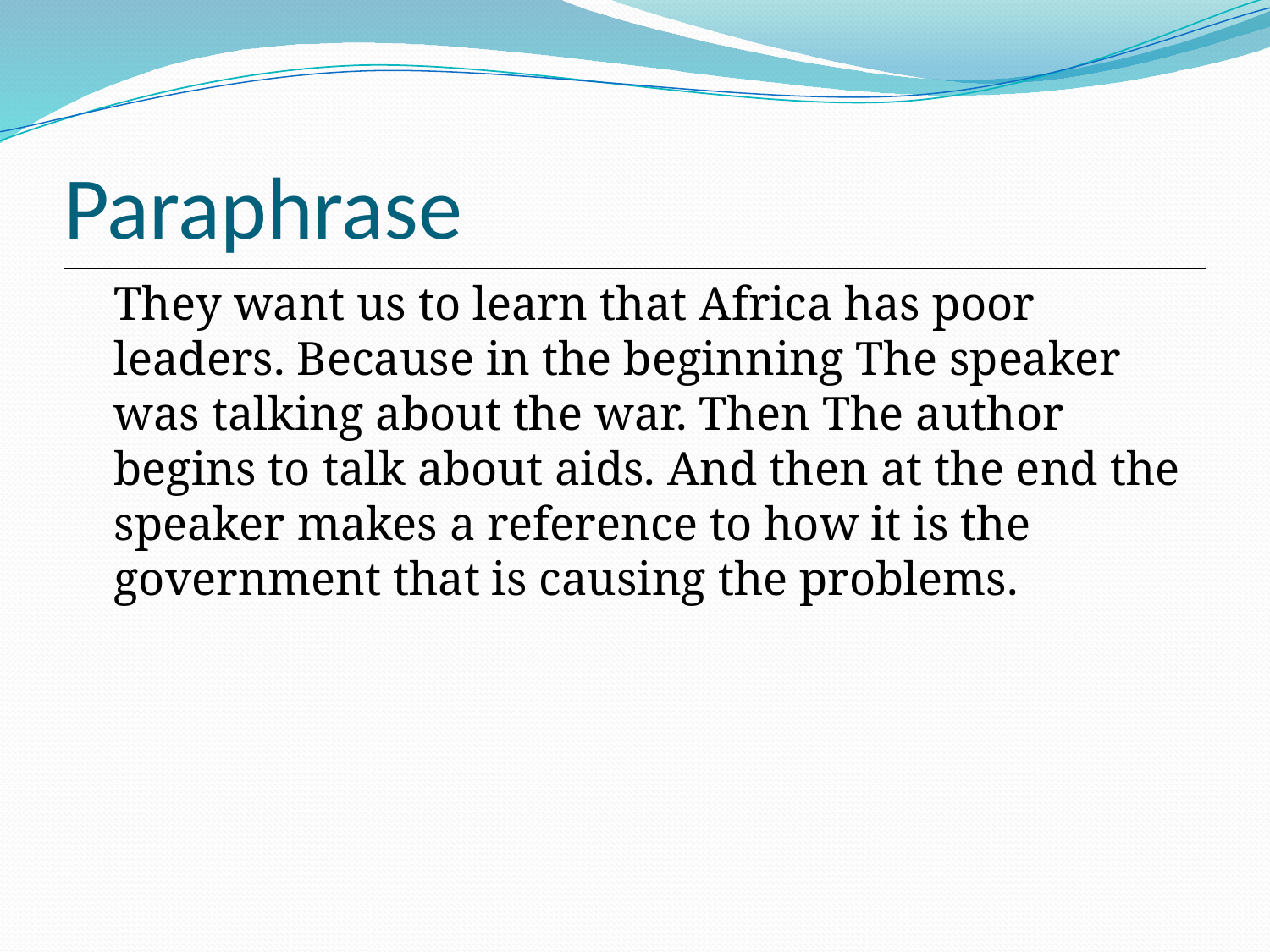

# Paraphrase
	They want us to learn that Africa has poor leaders. Because in the beginning The speaker was talking about the war. Then The author begins to talk about aids. And then at the end the speaker makes a reference to how it is the government that is causing the problems.